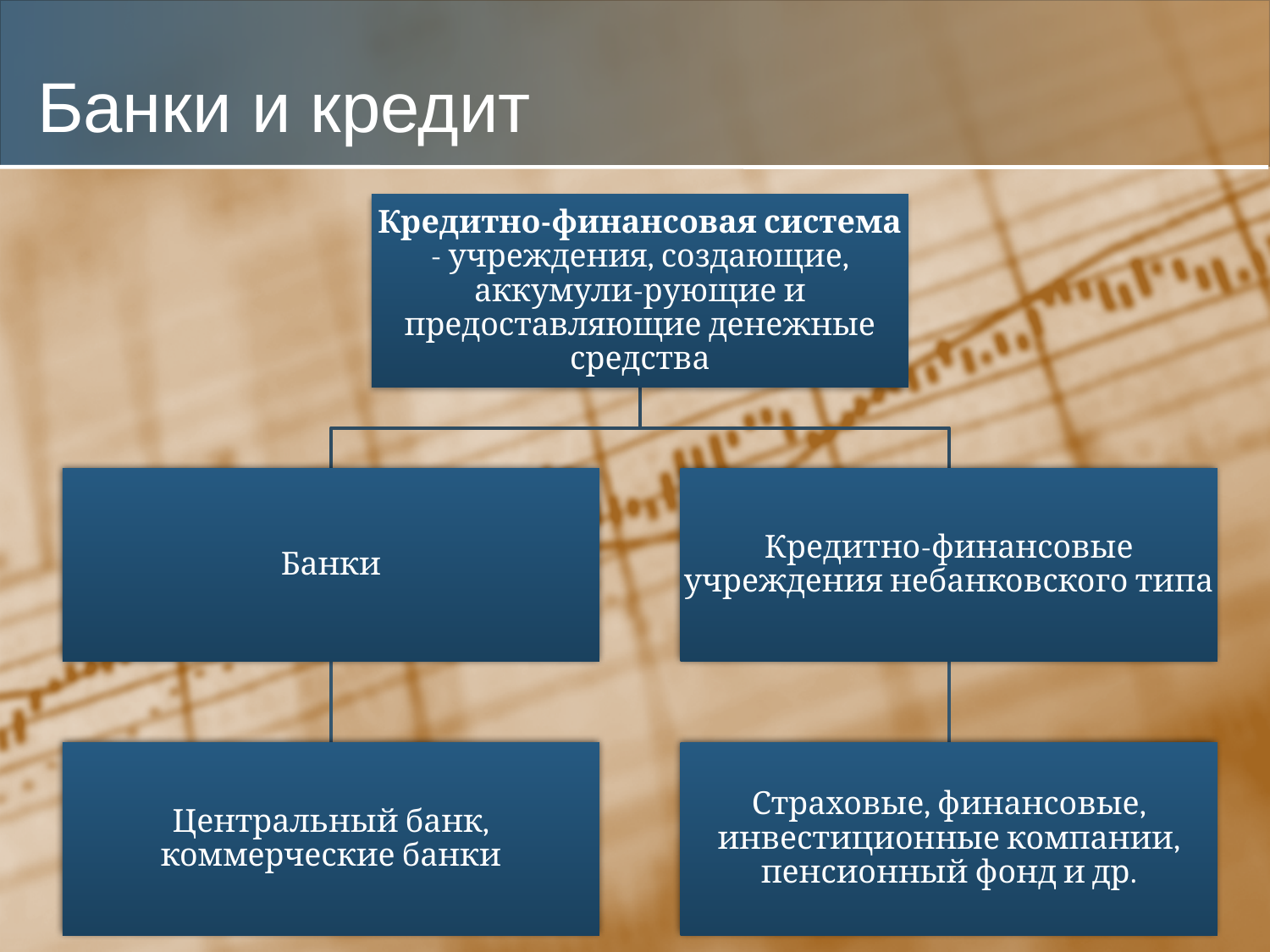

# Банки и кредит
Кредитно-финансовая система - учреждения, создающие, аккумули-рующие и предоставляющие денежные средства
Банки
Центральный банк, коммерческие банки
Кредитно-финансовые учреждения небанковского типа
Страховые, финансовые, инвестиционные компании, пенсионный фонд и др.